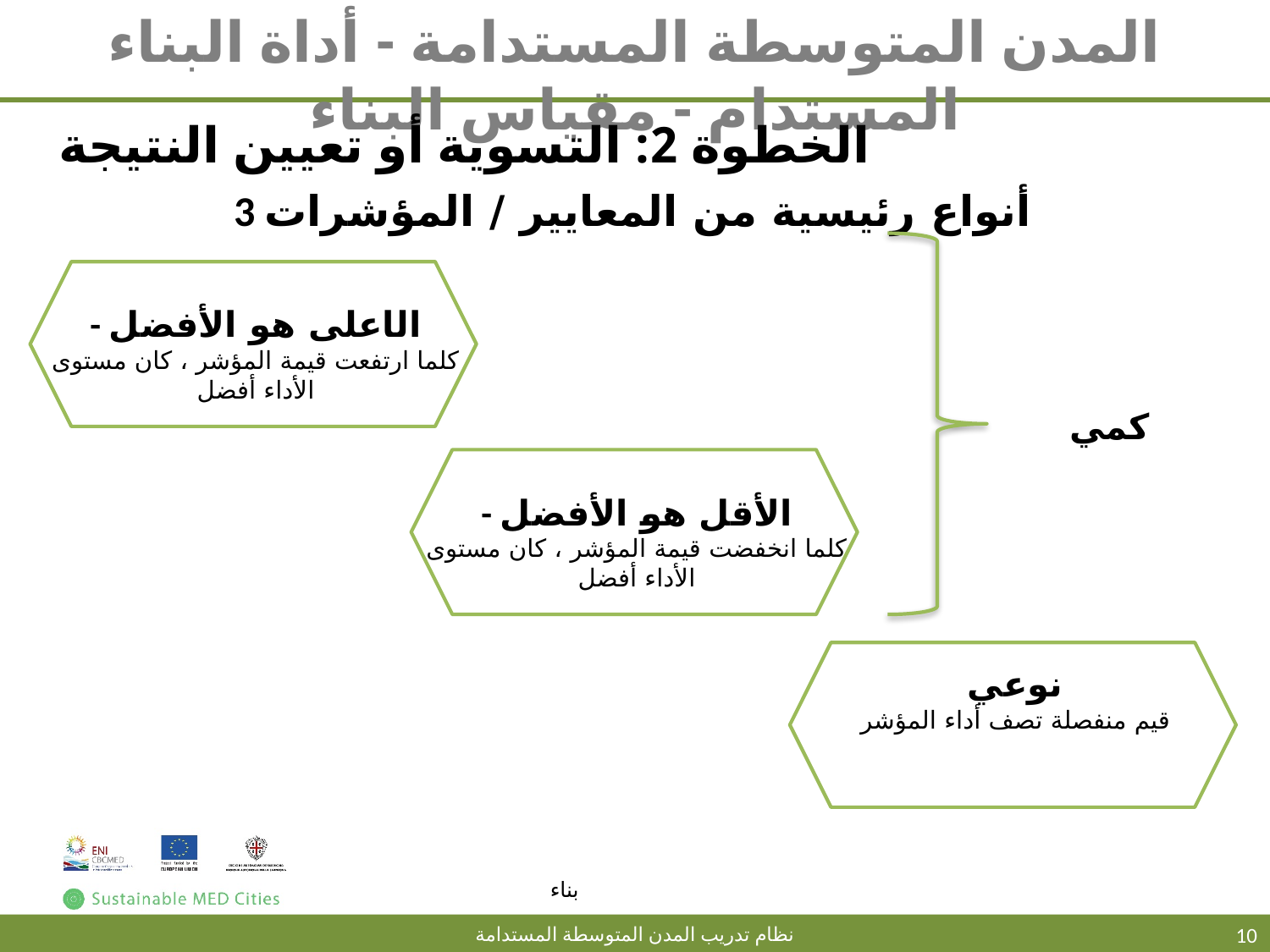

# المدن المتوسطة المستدامة - أداة البناء المستدام - مقياس البناء
الخطوة 2: التسوية أو تعيين النتيجة
3 أنواع رئيسية من المعايير / المؤشرات

- الاعلى هو الأفضل
كلما ارتفعت قيمة المؤشر ، كان مستوى الأداء أفضل
كمي

- الأقل هو الأفضل
كلما انخفضت قيمة المؤشر ، كان مستوى الأداء أفضل

نوعي
قيم منفصلة تصف أداء المؤشر

10